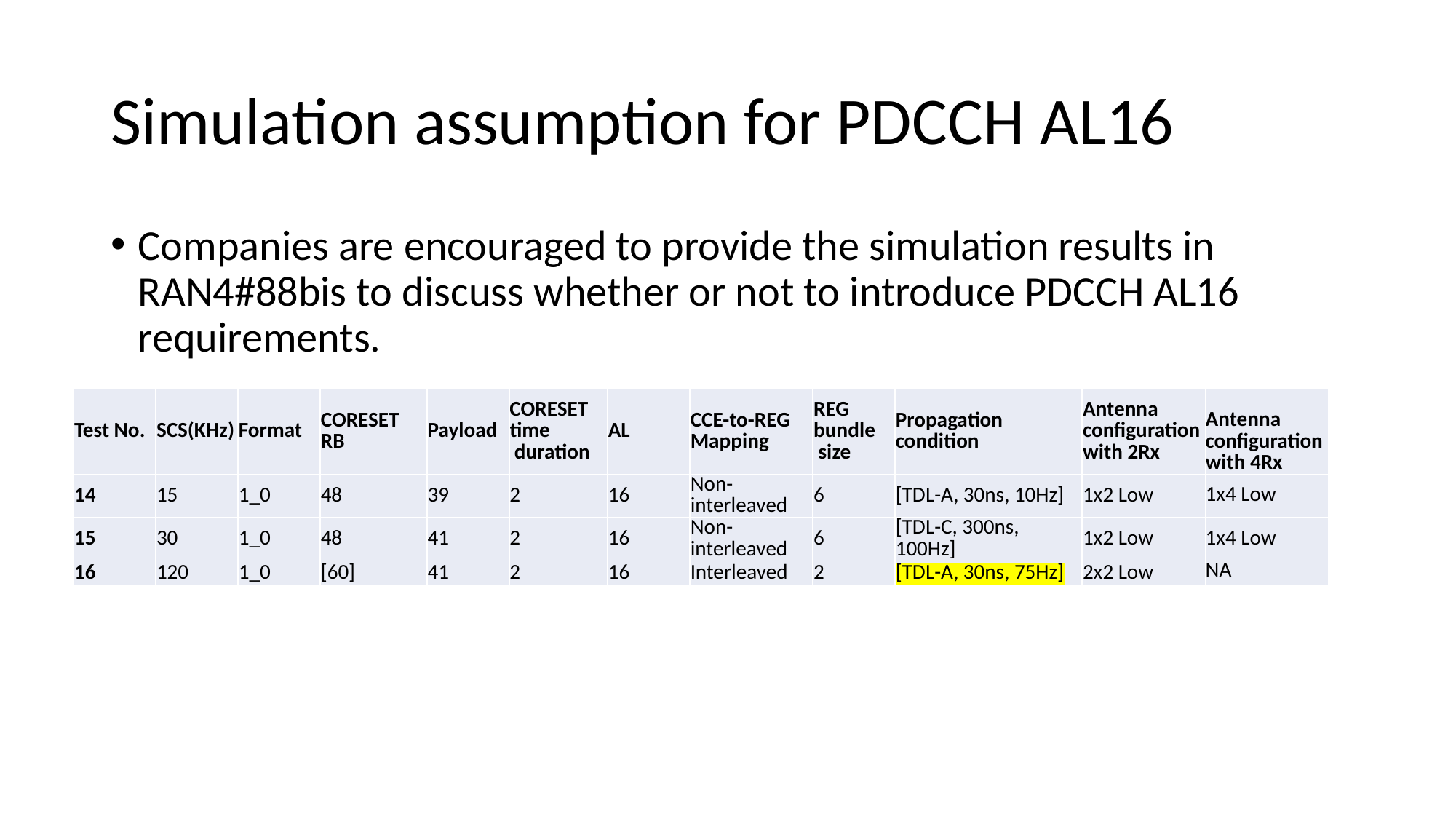

# Simulation assumption for PDCCH AL16
Companies are encouraged to provide the simulation results in RAN4#88bis to discuss whether or not to introduce PDCCH AL16 requirements.
| Test No. | SCS(KHz) | Format | CORESET RB | Payload | CORESET time duration | AL | CCE-to-REG Mapping | REG bundle size | Propagation condition | Antenna configuration with 2Rx | Antenna configuration with 4Rx |
| --- | --- | --- | --- | --- | --- | --- | --- | --- | --- | --- | --- |
| 14 | 15 | 1\_0 | 48 | 39 | 2 | 16 | Non-interleaved | 6 | [TDL-A, 30ns, 10Hz] | 1x2 Low | 1x4 Low |
| 15 | 30 | 1\_0 | 48 | 41 | 2 | 16 | Non-interleaved | 6 | [TDL-C, 300ns, 100Hz] | 1x2 Low | 1x4 Low |
| 16 | 120 | 1\_0 | [60] | 41 | 2 | 16 | Interleaved | 2 | [TDL-A, 30ns, 75Hz] | 2x2 Low | NA |